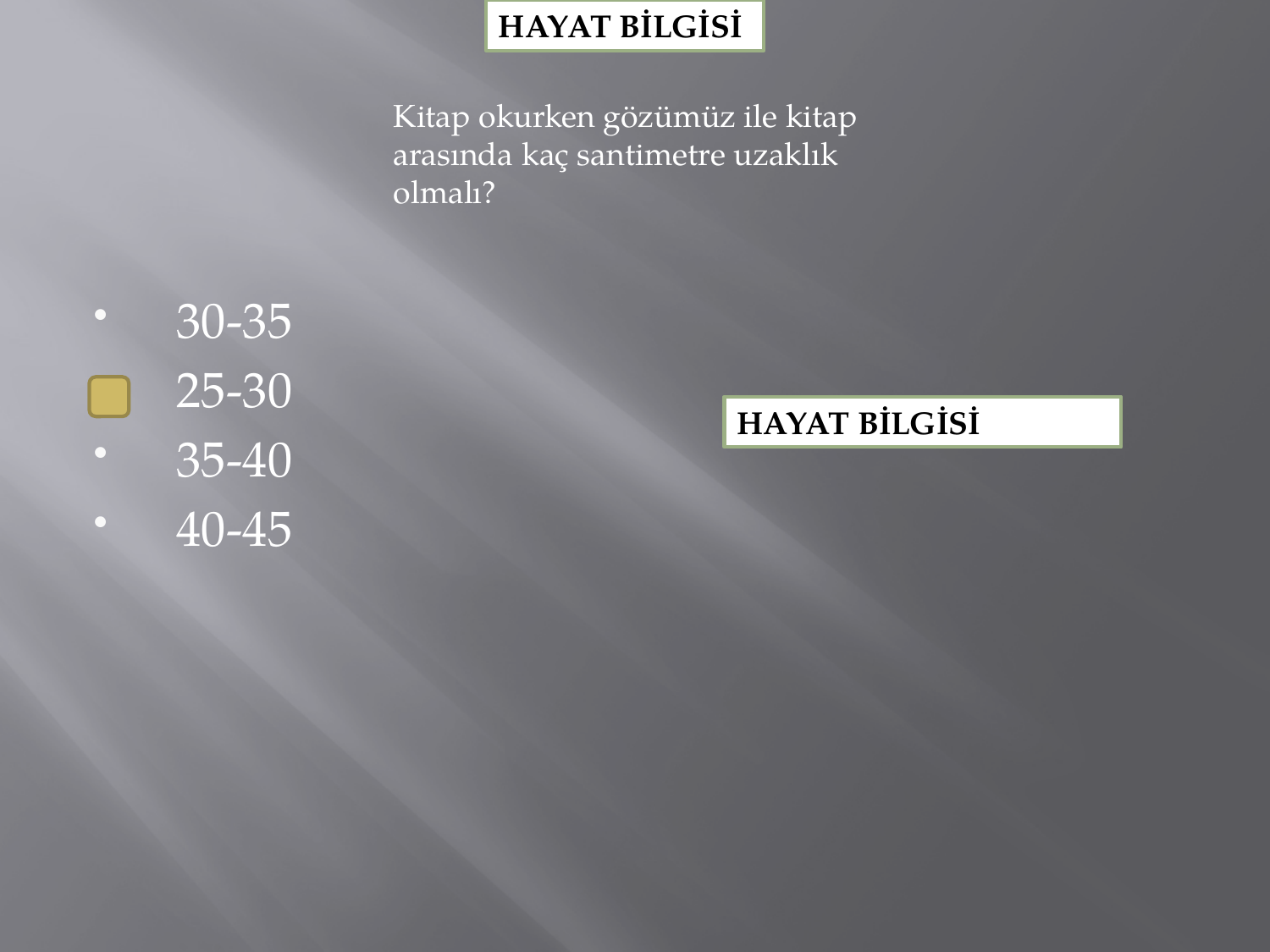

HAYAT BİLGİSİ
Kitap okurken gözümüz ile kitap arasında kaç santimetre uzaklık olmalı?

  30-35
  25-30
  35-40
  40-45

HAYAT BİLGİSİ